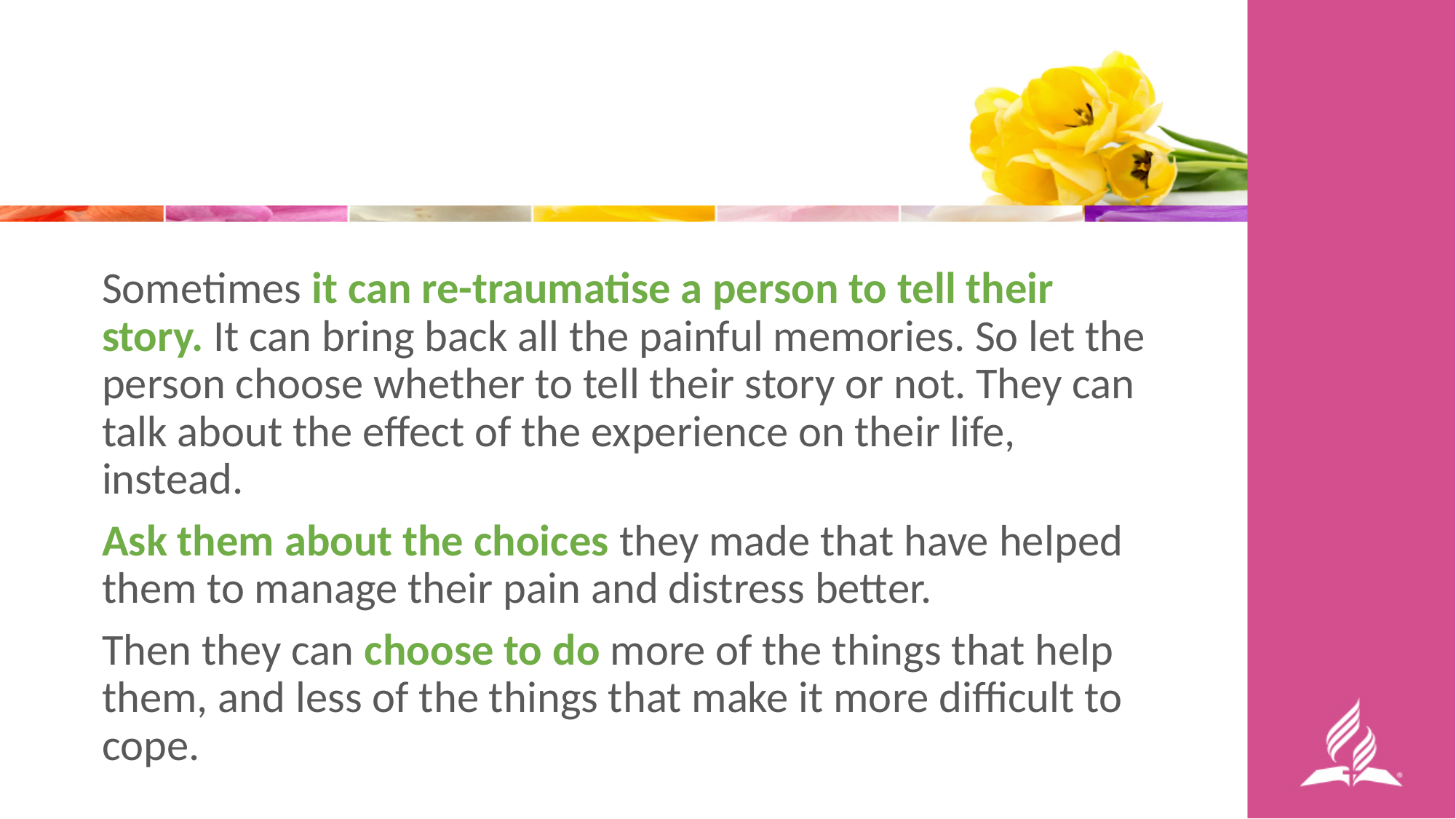

Sometimes it can re-traumatise a person to tell their story. It can bring back all the painful memories. So let the person choose whether to tell their story or not. They can talk about the effect of the experience on their life, instead.
Ask them about the choices they made that have helped them to manage their pain and distress better.
Then they can choose to do more of the things that help them, and less of the things that make it more difficult to cope.